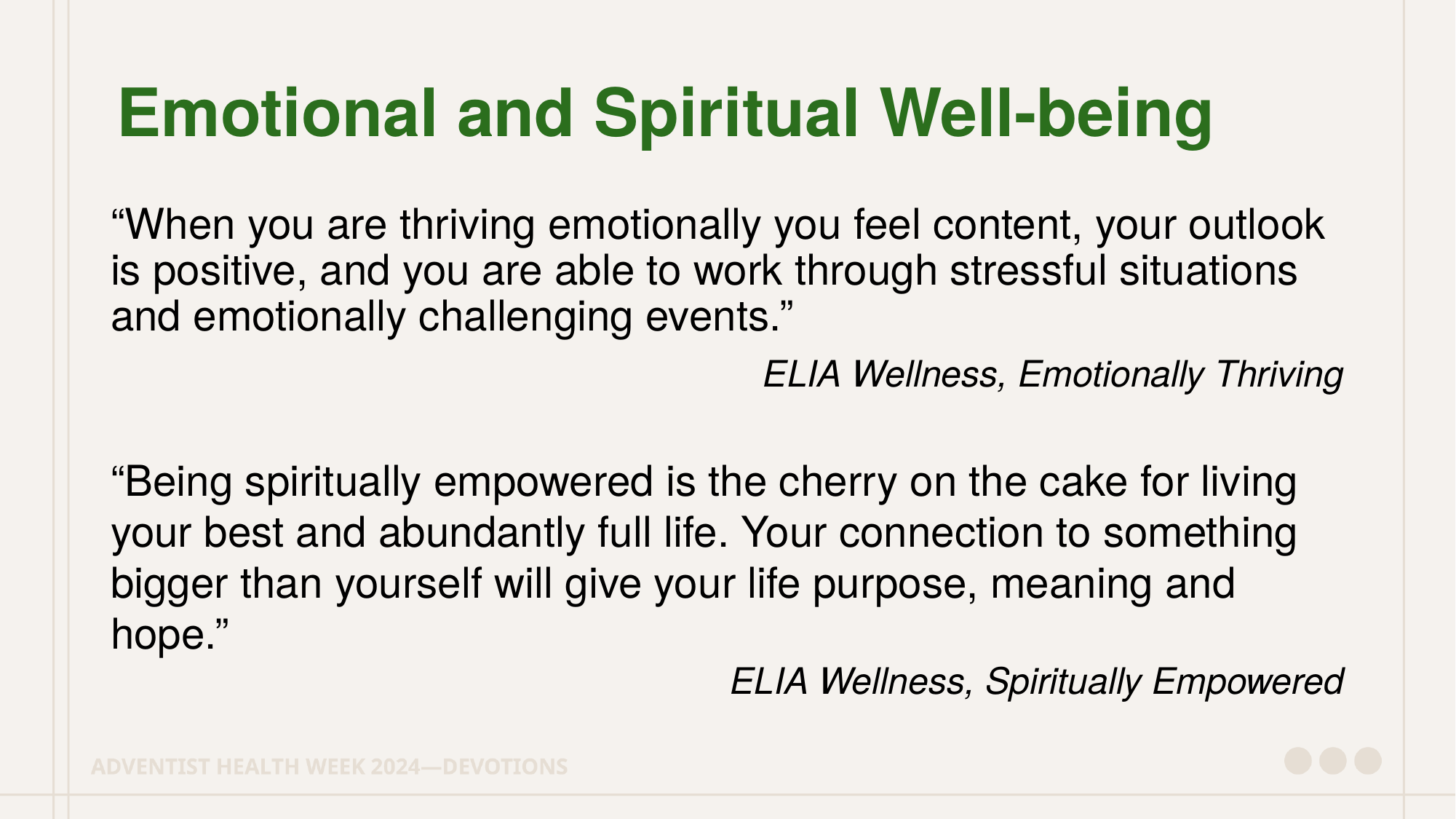

Emotional and Spiritual Well-being
“When you are thriving emotionally you feel content, your outlook is positive, and you are able to work through stressful situations and emotionally challenging events.”
ELIA Wellness, Emotionally Thriving
“Being spiritually empowered is the cherry on the cake for living your best and abundantly full life. Your connection to something bigger than yourself will give your life purpose, meaning and hope.”
ELIA Wellness, Spiritually Empowered